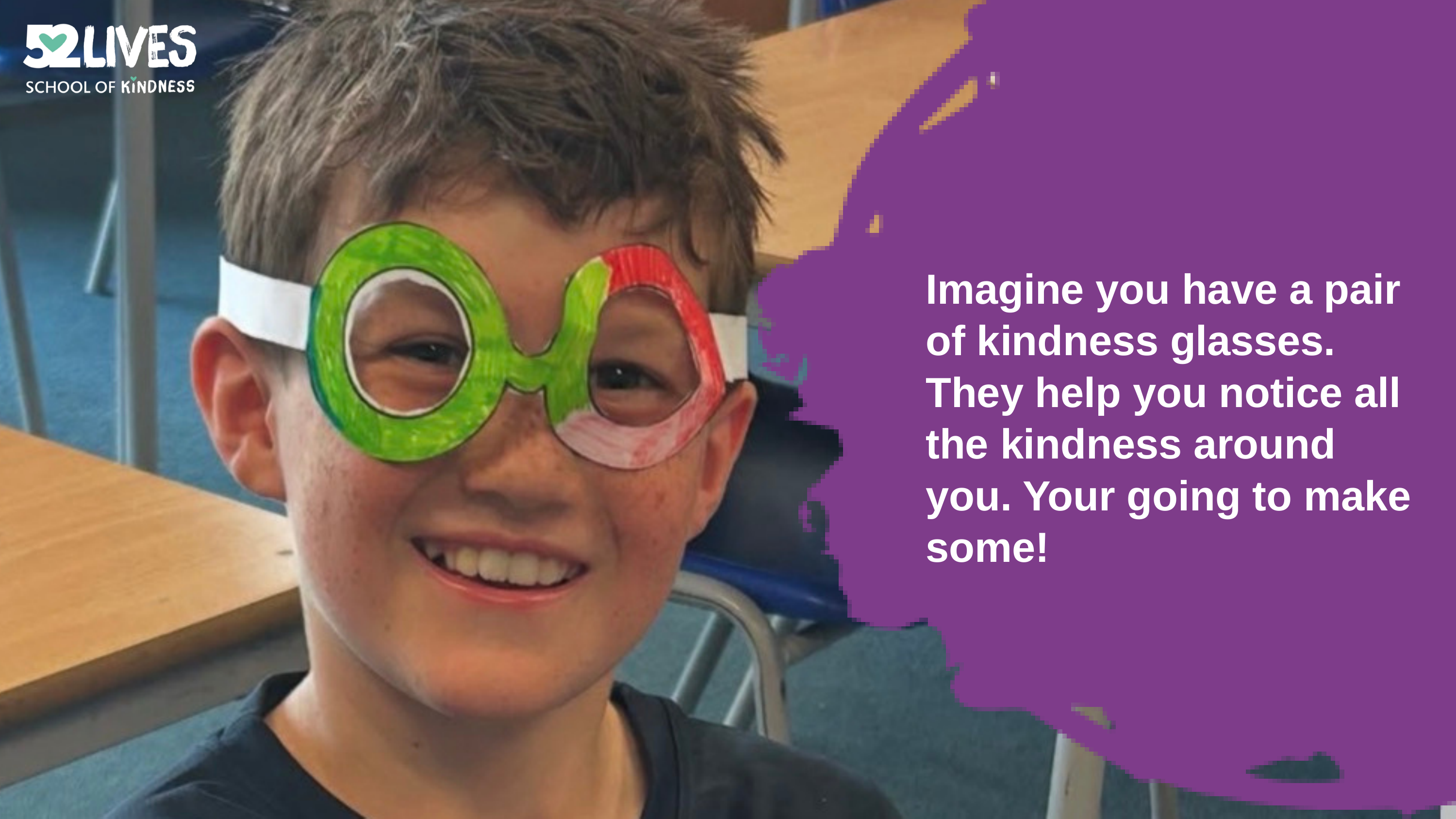

Imagine you have a pair of kindness glasses. They help you notice all the kindness around you. Your going to make some!